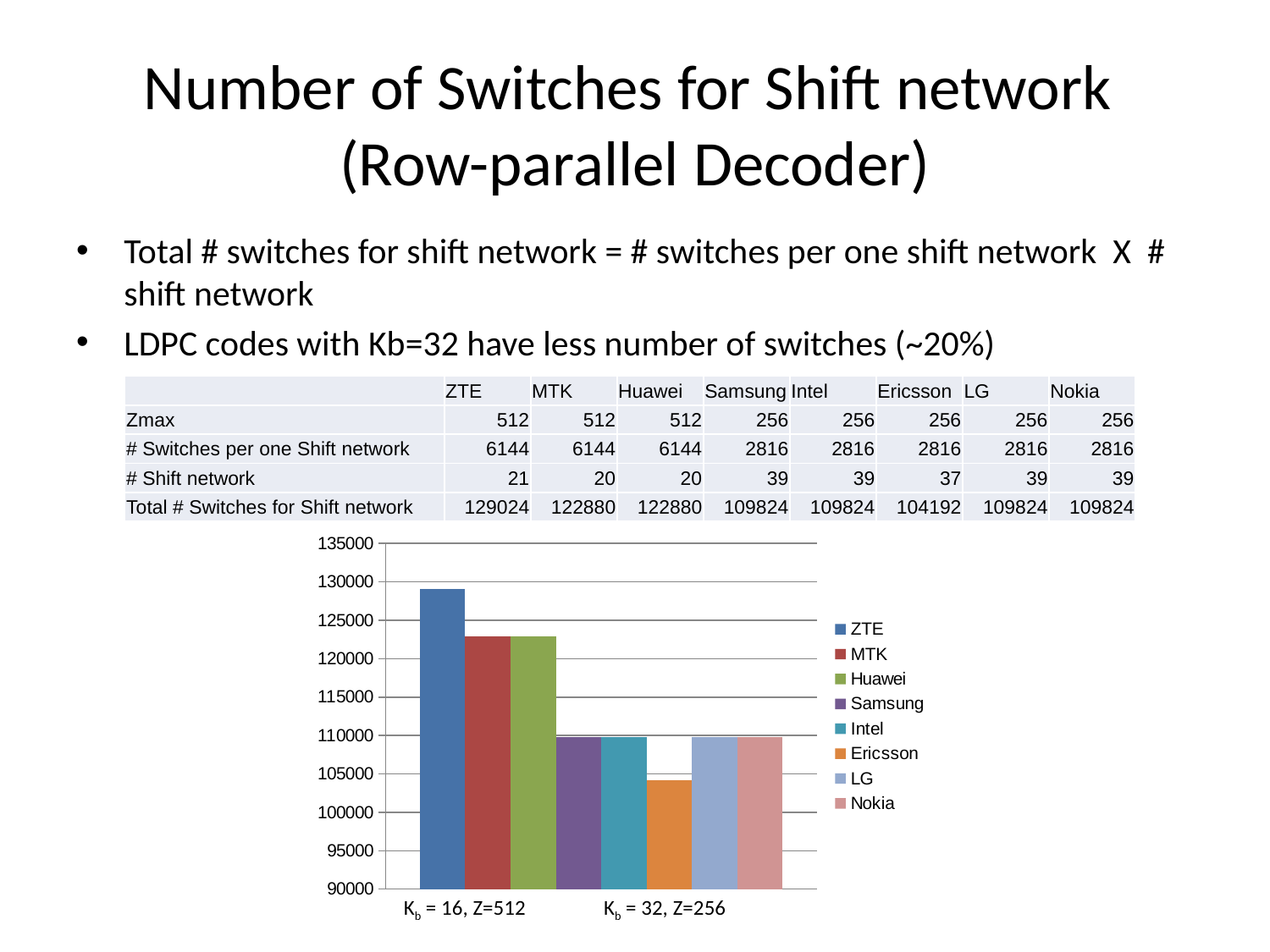

# Number of Switches for Shift network (Row-parallel Decoder)
Total # switches for shift network = # switches per one shift network  X  # shift network
LDPC codes with Kb=32 have less number of switches (~20%)
|  | ZTE | MTK | Huawei | Samsung | Intel | Ericsson | LG | Nokia |
| --- | --- | --- | --- | --- | --- | --- | --- | --- |
| Zmax | 512 | 512 | 512 | 256 | 256 | 256 | 256 | 256 |
| # Switches per one Shift network | 6144 | 6144 | 6144 | 2816 | 2816 | 2816 | 2816 | 2816 |
| # Shift network | 21 | 20 | 20 | 39 | 39 | 37 | 39 | 39 |
| Total # Switches for Shift network | 129024 | 122880 | 122880 | 109824 | 109824 | 104192 | 109824 | 109824 |

### Chart

| Category | ZTE | MTK | Huawei | Samsung | Intel | Ericsson | LG | Nokia |
|---|---|---|---|---|---|---|---|---|
Kb = 16, Z=512
Kb = 32, Z=256